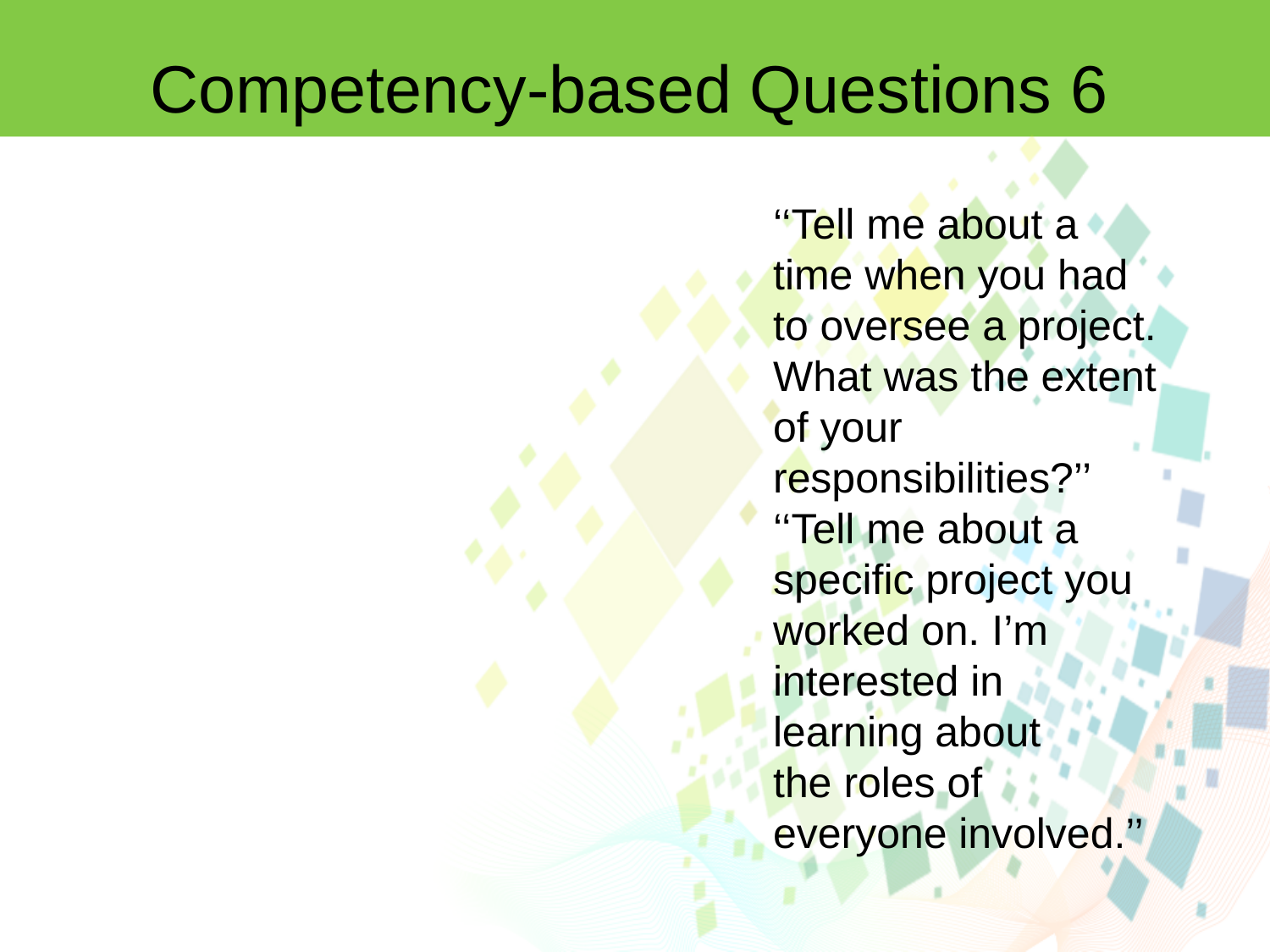

Competency-based Questions 6
‘‘Tell me about a time when you had to oversee a project. What was the extent
of your responsibilities?’’
‘‘Tell me about a specific project you worked on. I’m interested in learning about
the roles of everyone involved.’’